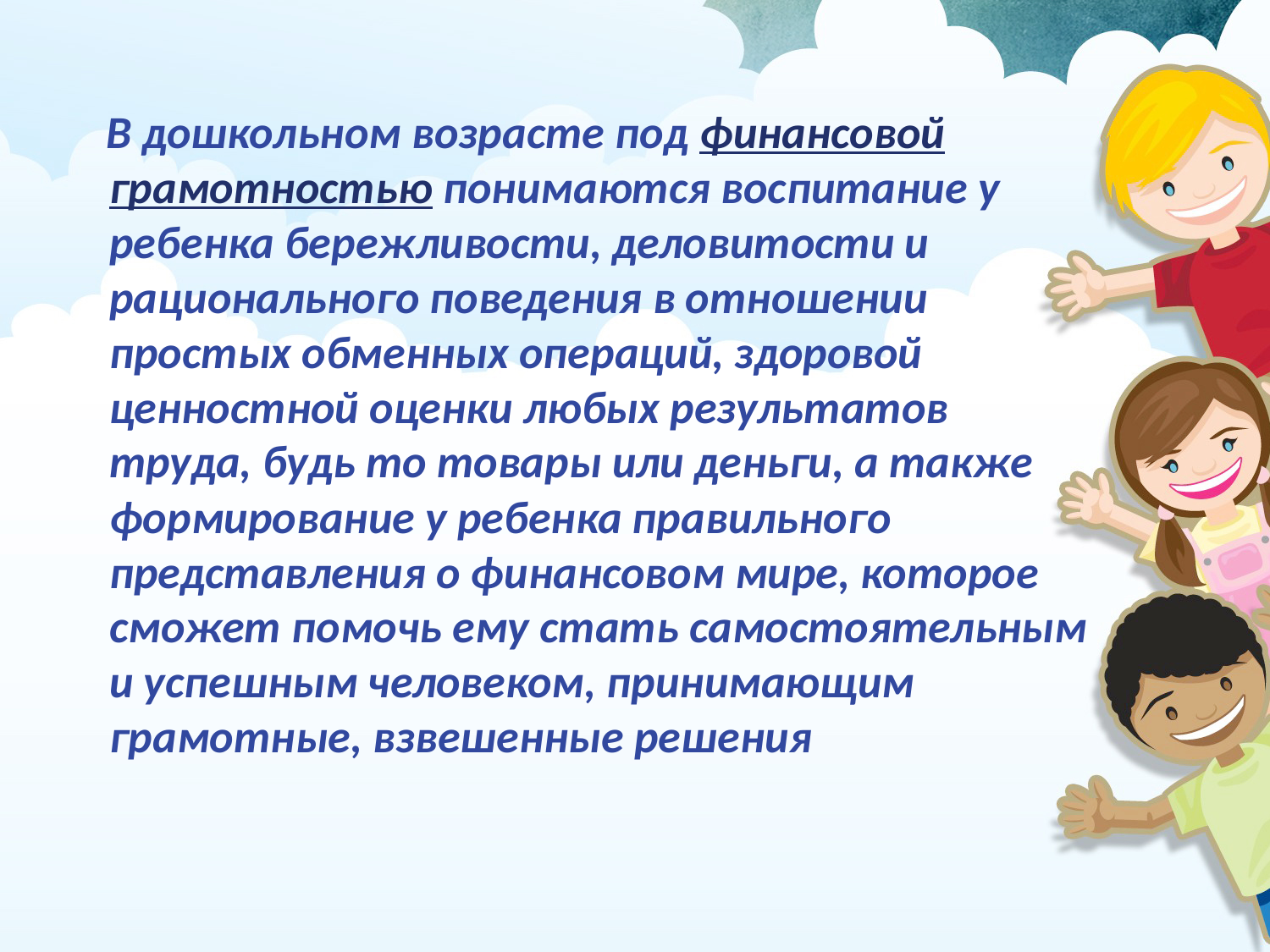

В дошкольном возрасте под финансовой грамотностью понимаются воспитание у ребенка бережливости, деловитости и рационального поведения в отношении простых обменных операций, здоровой ценностной оценки любых результатов труда, будь то товары или деньги, а также формирование у ребенка правильного представления о финансовом мире, которое сможет помочь ему стать самостоятельным и успешным человеком, принимающим грамотные, взвешенные решения